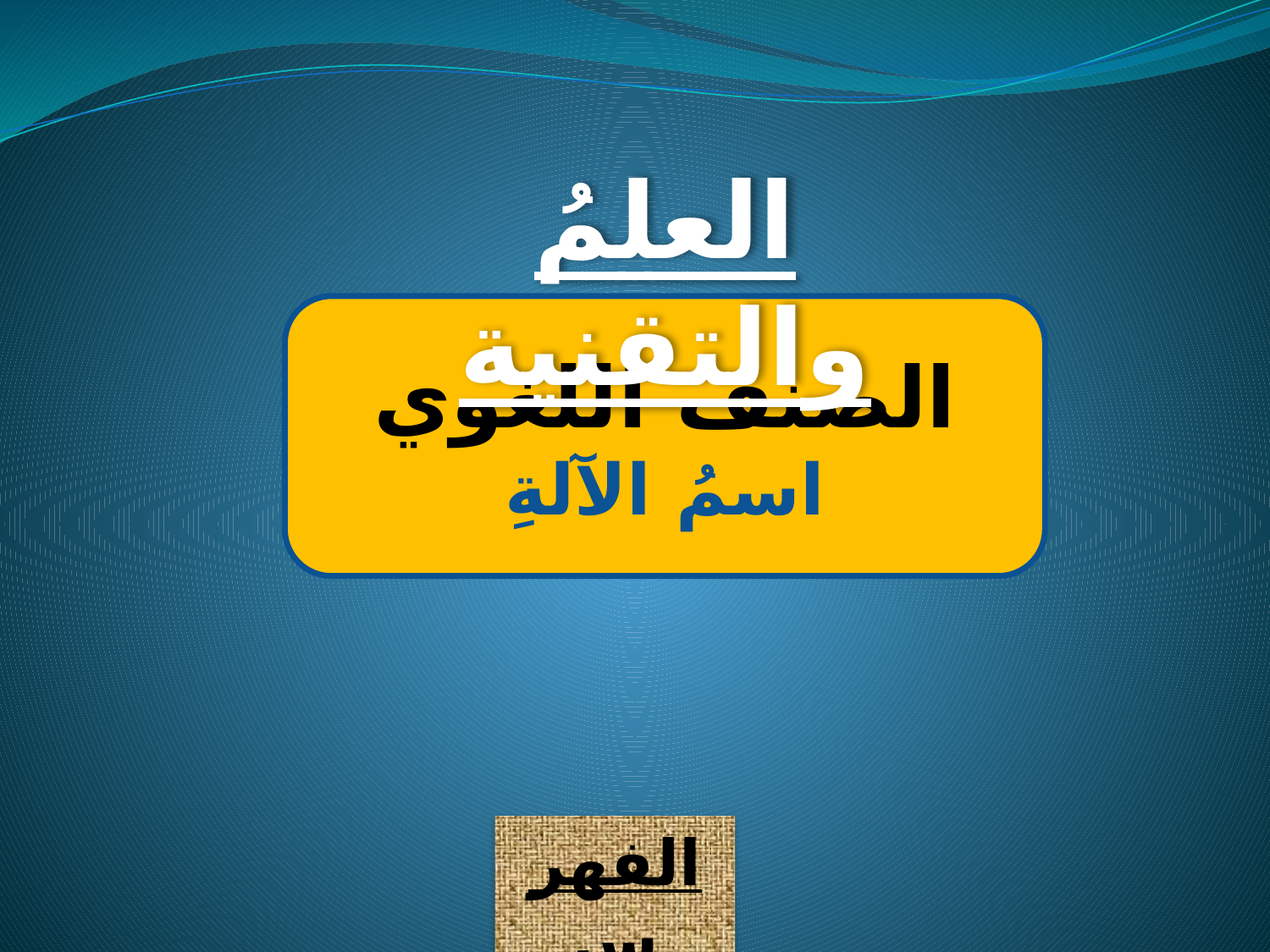

العلمُ والتقنية
الصنف اللغوي
اسمُ الآلةِ
الفهرس